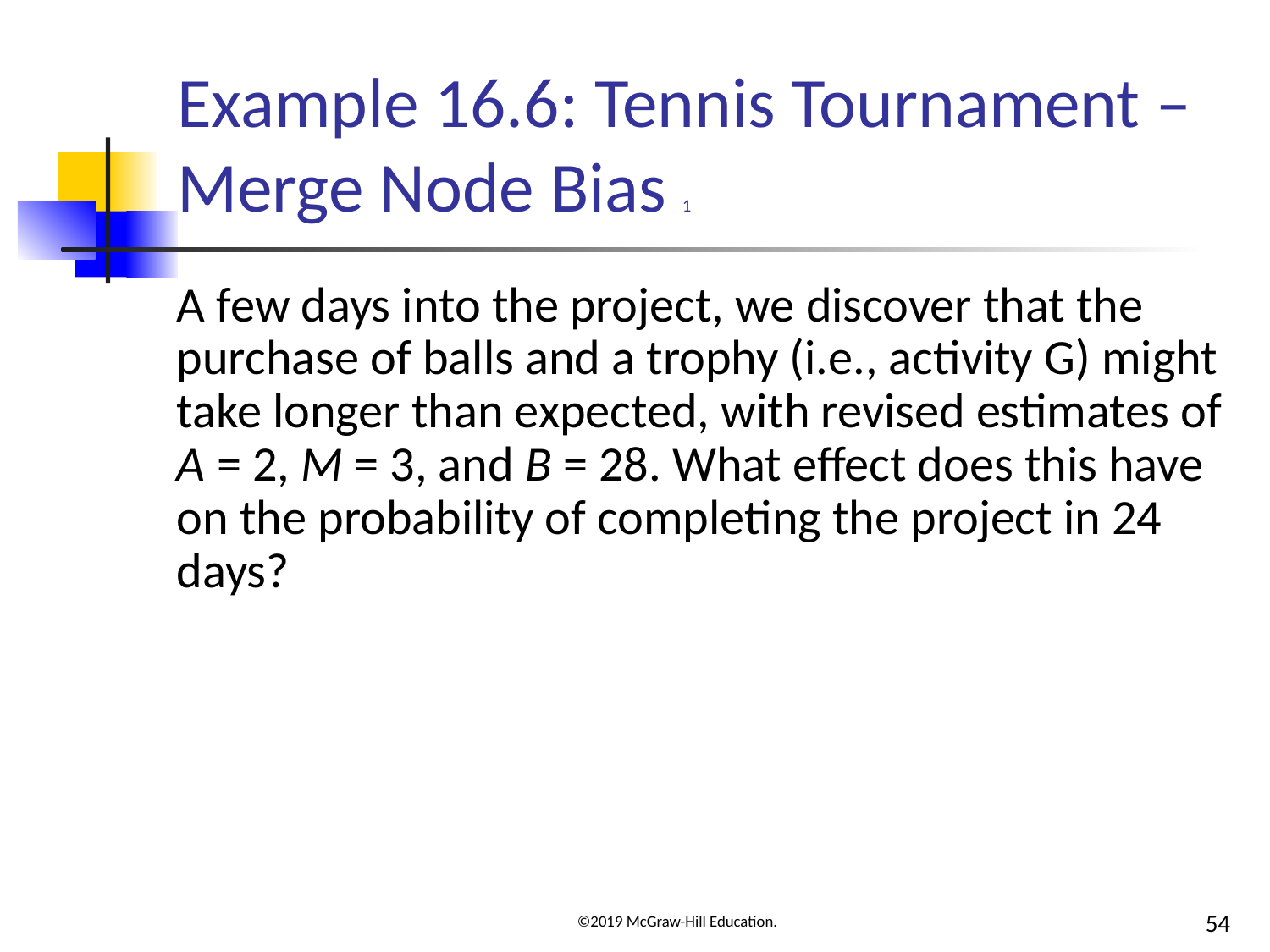

# Example 16.6: Tennis Tournament – Merge Node Bias 1
A few days into the project, we discover that the purchase of balls and a trophy (i.e., activity G) might take longer than expected, with revised estimates of A = 2, M = 3, and B = 28. What effect does this have on the probability of completing the project in 24 days?